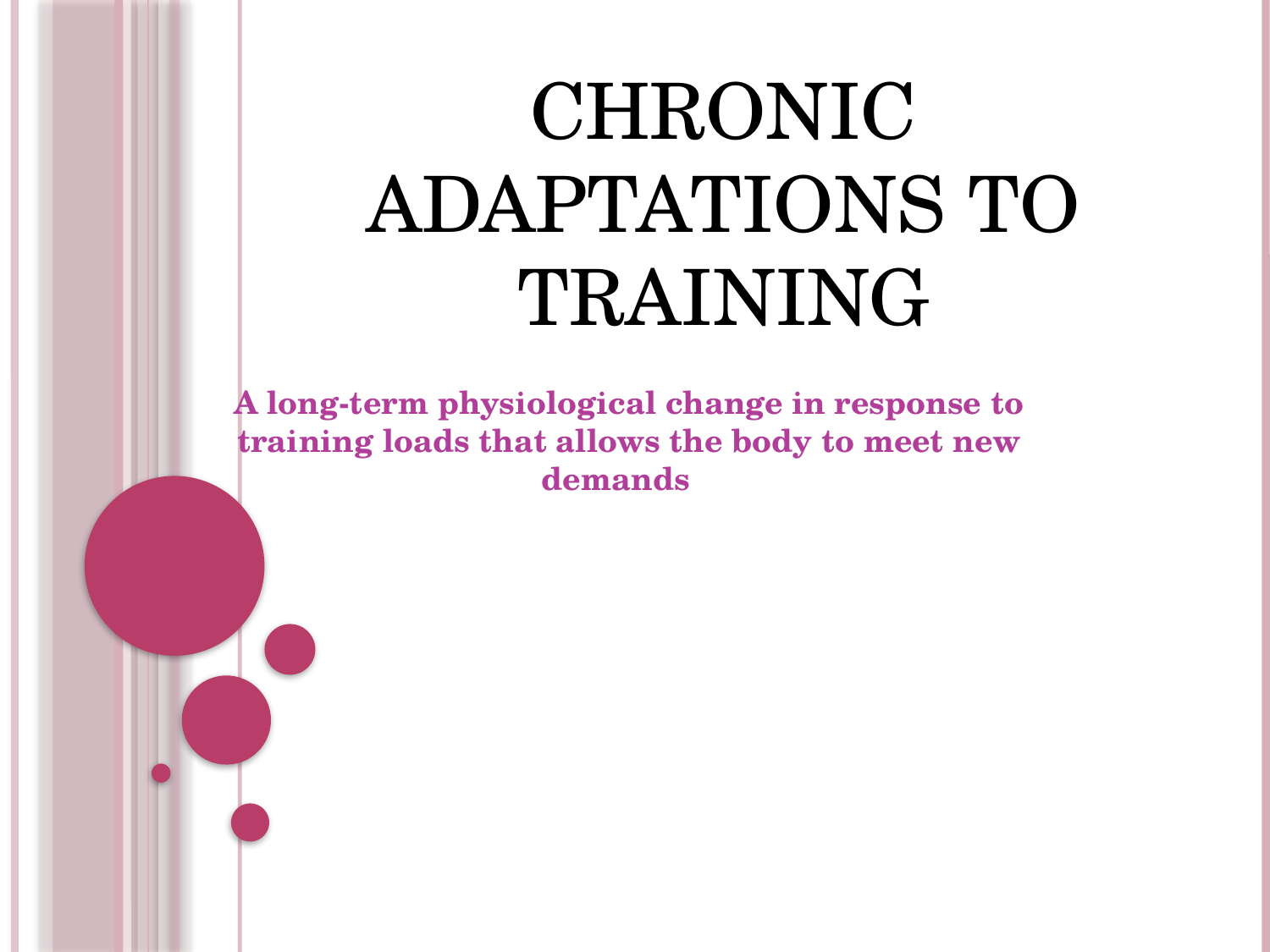

CHRONIC ADAPTATIONS TO TRAINING
A long-term physiological change in response to training loads that allows the body to meet new demands